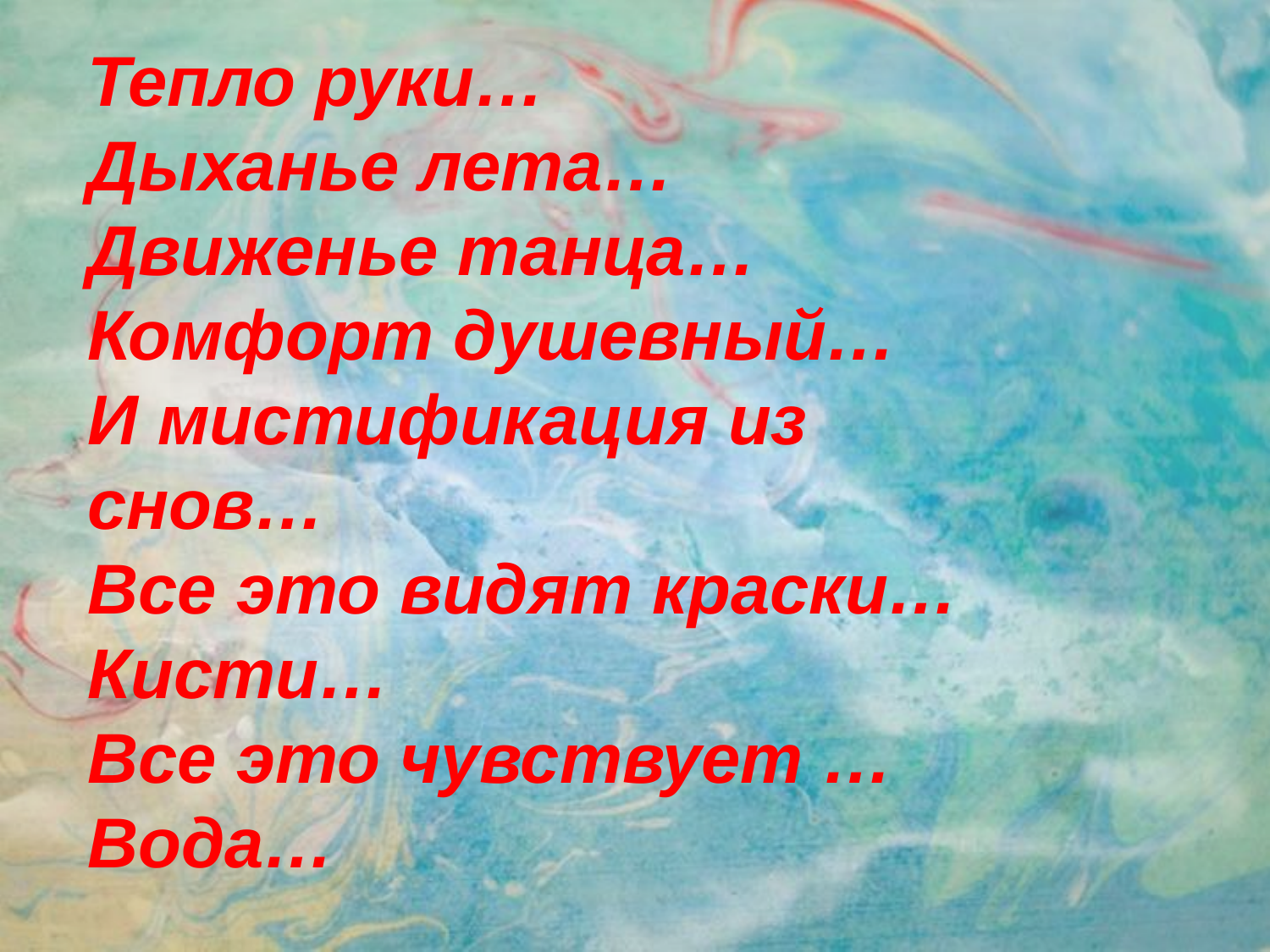

Тепло руки…
Дыханье лета…
Движенье танца…
Комфорт душевный…
И мистификация из снов…
Все это видят краски…
Кисти…
Все это чувствует …
Вода…